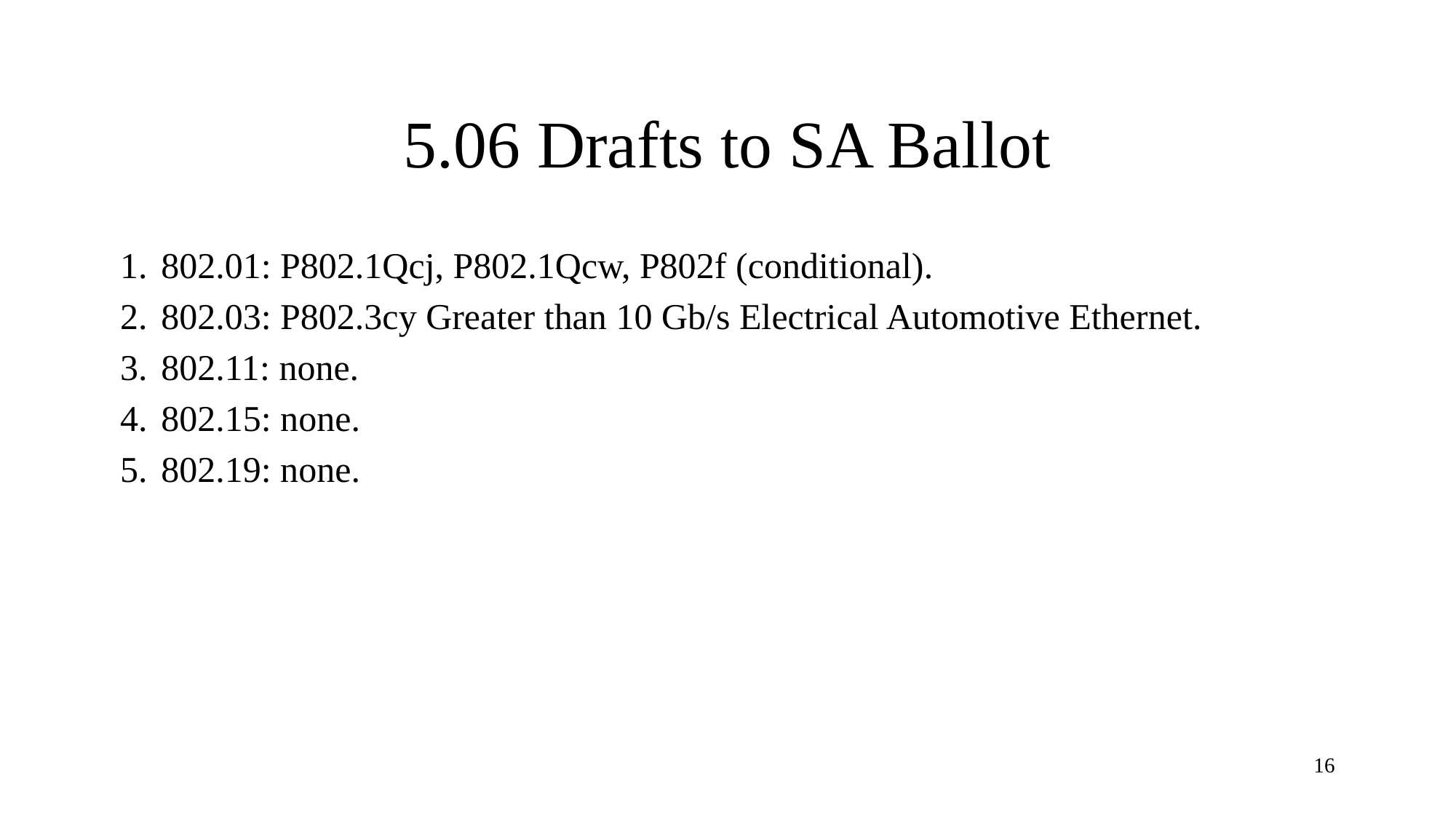

# 5.06 Drafts to SA Ballot
802.01: P802.1Qcj, P802.1Qcw, P802f (conditional).
802.03: P802.3cy Greater than 10 Gb/s Electrical Automotive Ethernet.
802.11: none.
802.15: none.
802.19: none.

16